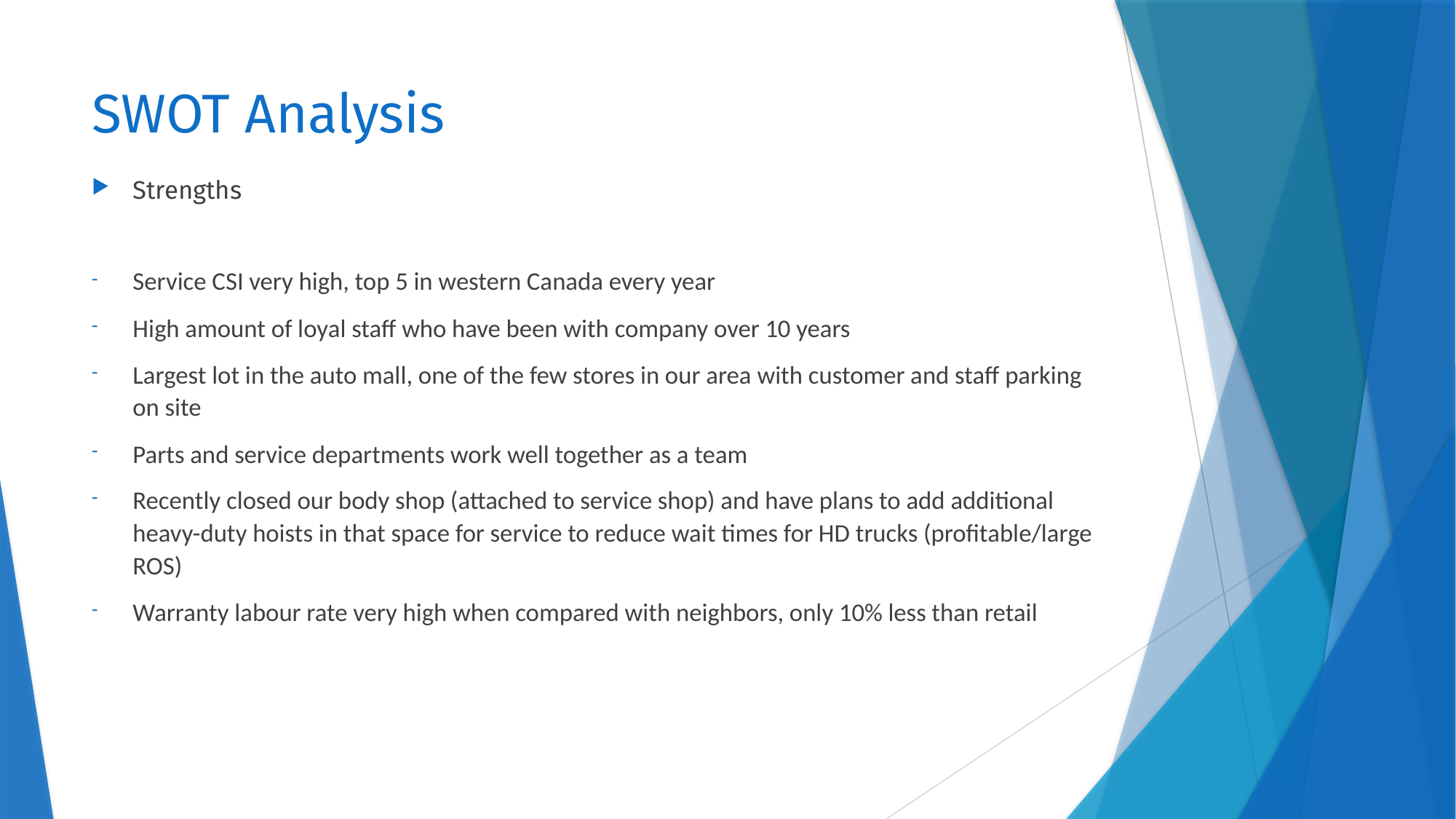

# SWOT Analysis
Strengths

Service CSI very high, top 5 in western Canada every year
High amount of loyal staff who have been with company over 10 years
Largest lot in the auto mall, one of the few stores in our area with customer and staff parking on site
Parts and service departments work well together as a team
Recently closed our body shop (attached to service shop) and have plans to add additional heavy-duty hoists in that space for service to reduce wait times for HD trucks (profitable/large ROS)
Warranty labour rate very high when compared with neighbors, only 10% less than retail